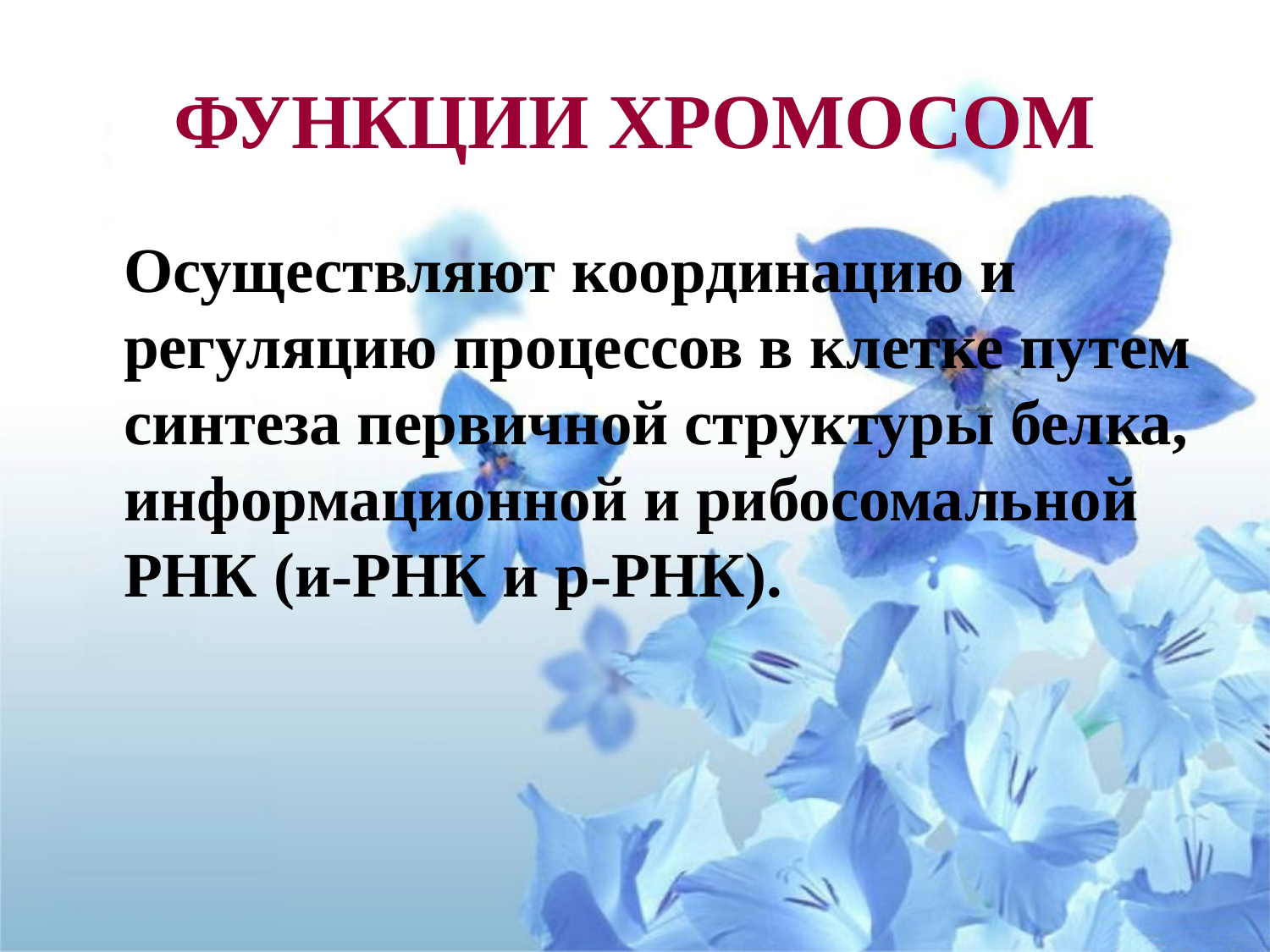

ФУНКЦИИ ХРОМОСОМ
	Осуществляют координацию и регуляцию процессов в клетке путем синтеза первичной структуры белка, информационной и рибосомальной РНК (и-РНК и р-РНК).